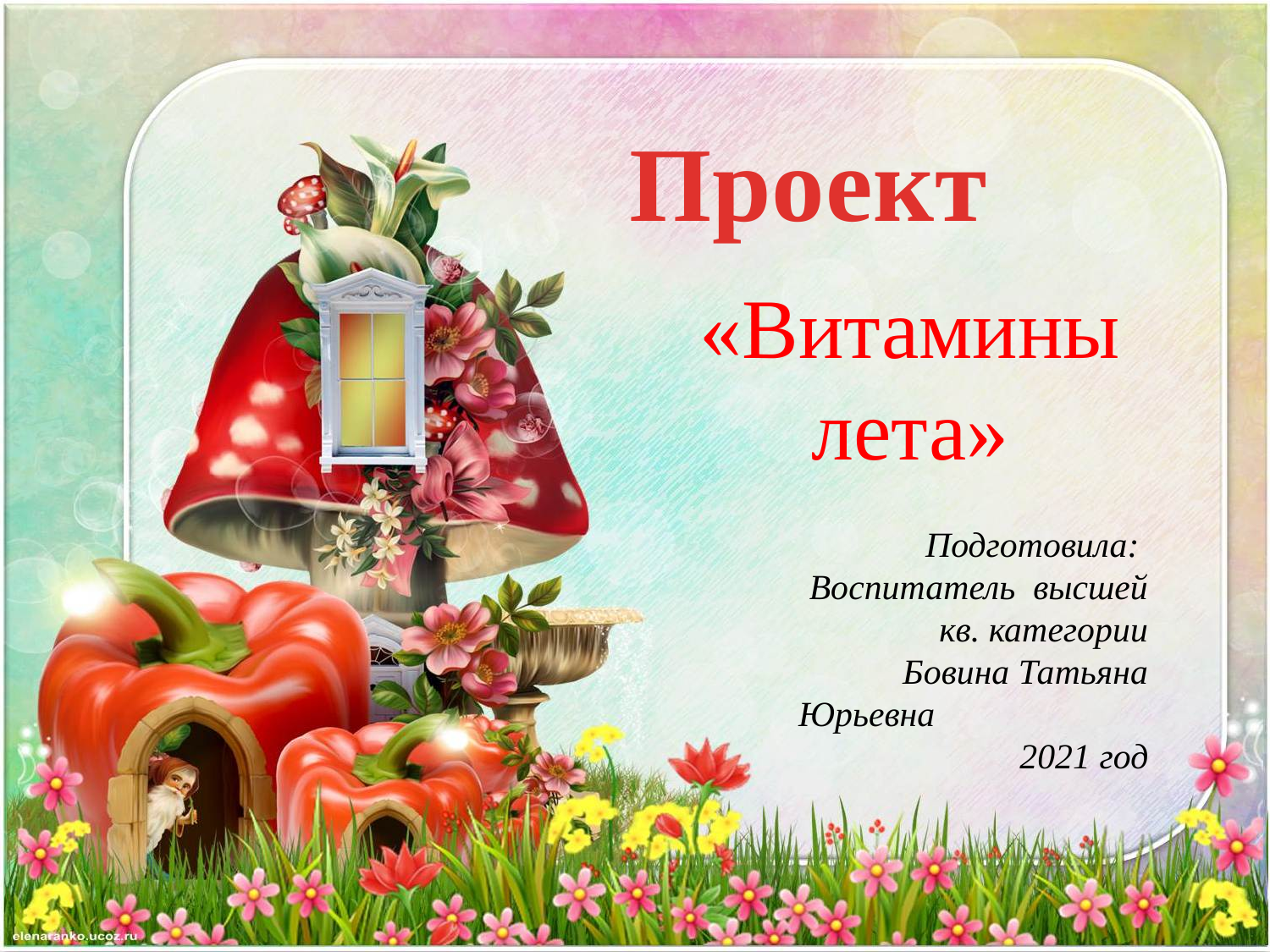

Проект
«Витамины лета»
Подготовила:
                        Воспитатель  высшей кв. категории
                        Бовина Татьяна Юрьевна
2021 год